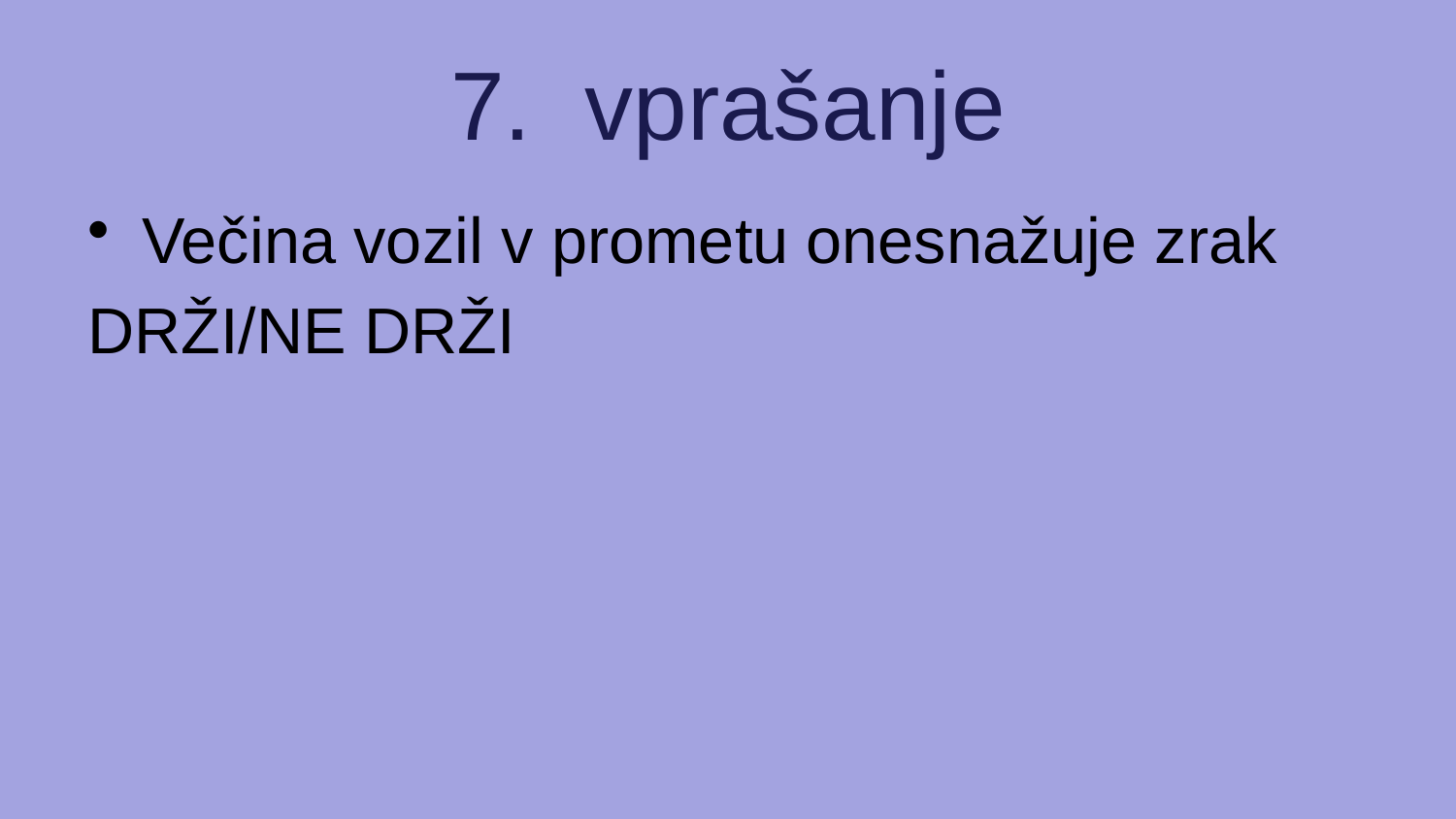

# 7.  vprašanje
Večina vozil v prometu onesnažuje zrak
DRŽI/NE DRŽI